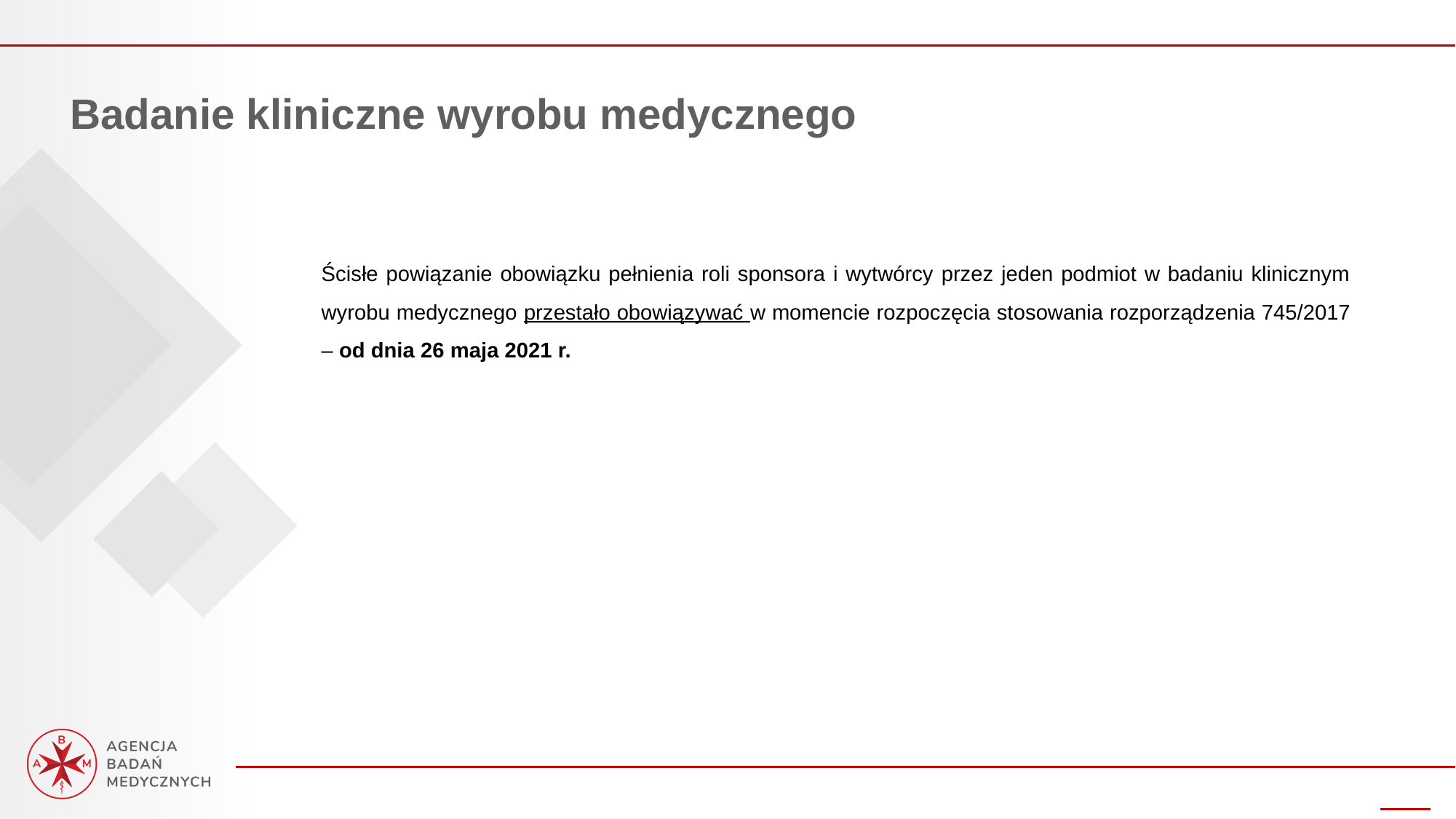

Badanie kliniczne wyrobu medycznego

Ścisłe powiązanie obowiązku pełnienia roli sponsora i wytwórcy przez jeden podmiot w badaniu klinicznym wyrobu medycznego przestało obowiązywać w momencie rozpoczęcia stosowania rozporządzenia 745/2017 – od dnia 26 maja 2021 r.